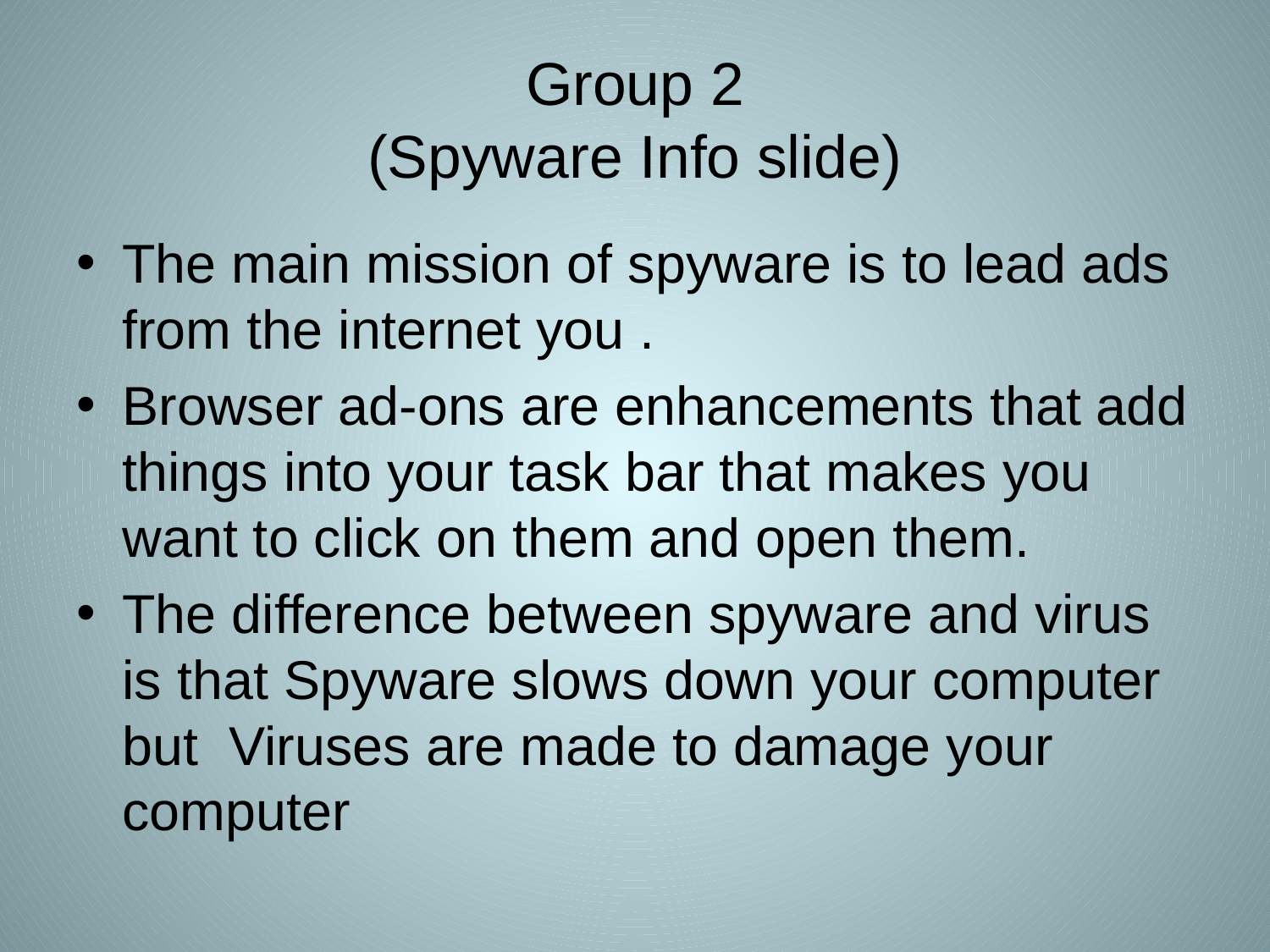

# Group 2 (Spyware Info slide)
The main mission of spyware is to lead ads from the internet you .
Browser ad-ons are enhancements that add things into your task bar that makes you want to click on them and open them.
The difference between spyware and virus is that Spyware slows down your computer but  Viruses are made to damage your computer